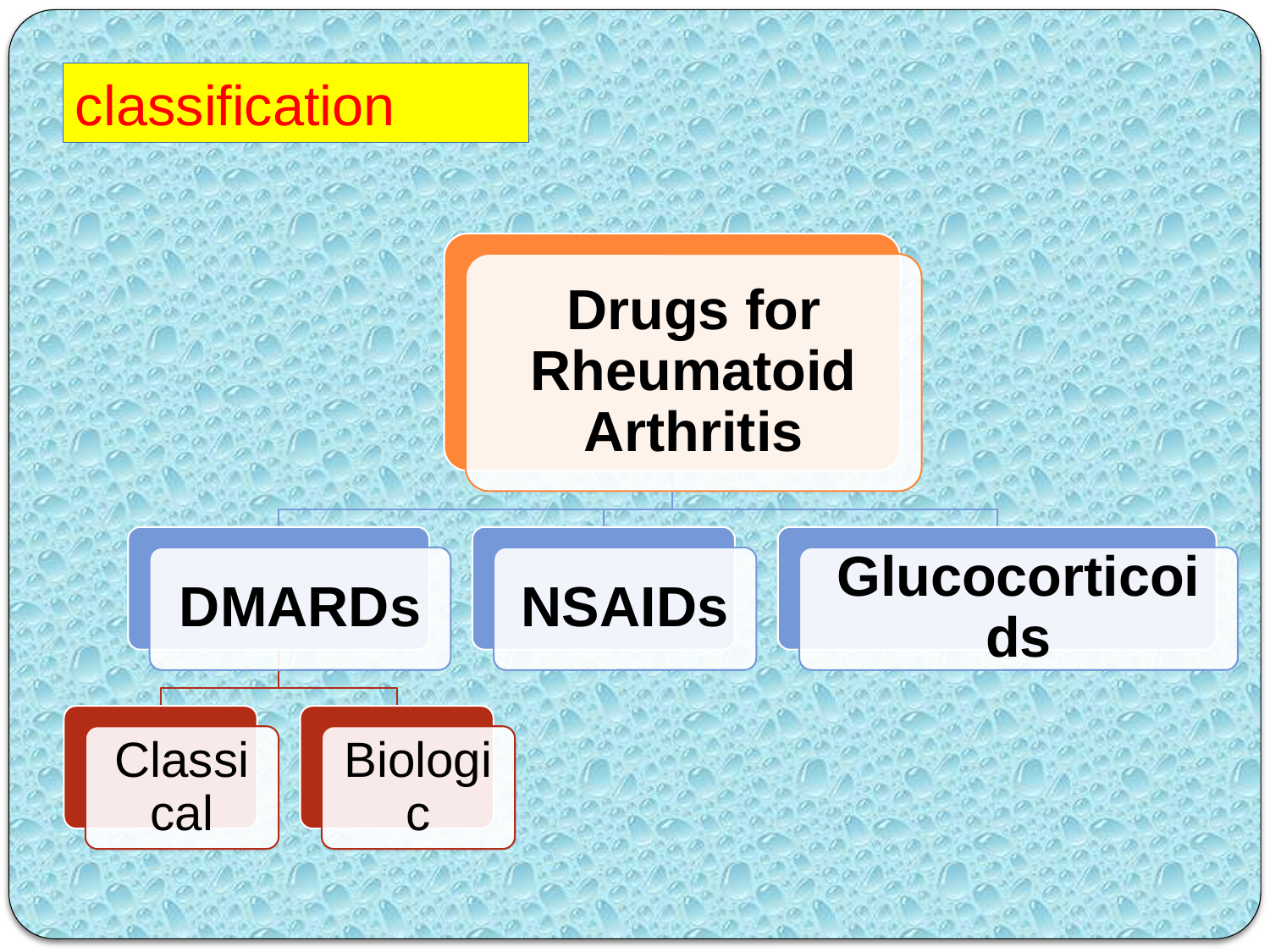

classification
Drugs for Rheumatoid Arthritis
DMARDs
Classical
Biologic
NSAIDs
Glucocorticoids